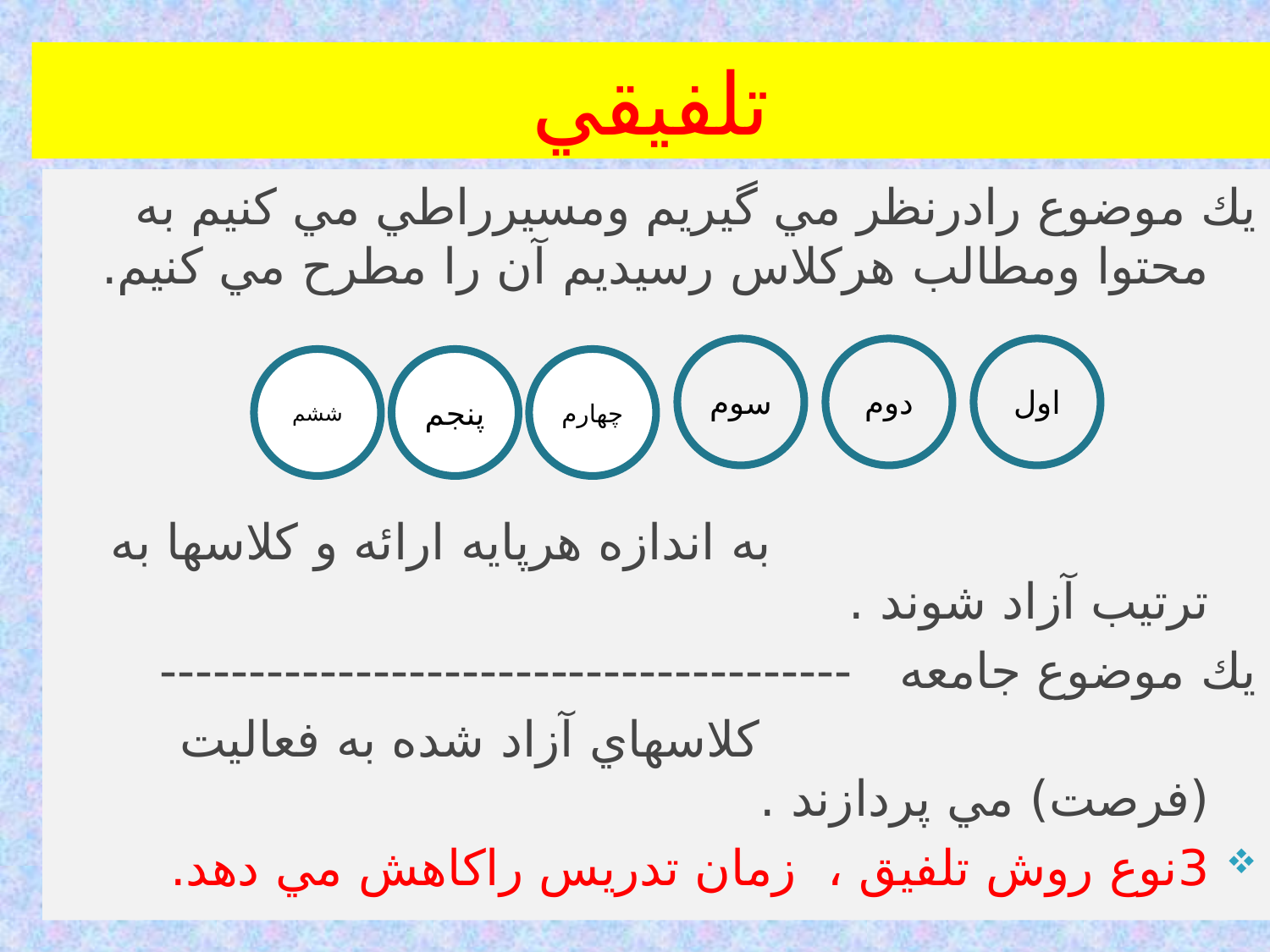

# تلفيقي
يك موضوع رادرنظر مي گيريم ومسيرراطي مي كنيم به محتوا ومطالب هركلاس رسيديم آن را مطرح مي كنيم.

                               به اندازه هرپايه ارائه و كلاسها به ترتيب آزاد شوند .
يك موضوع جامعه   ---------------------------------------
                             كلاسهاي آزاد شده به فعاليت (فرصت) مي پردازند .
3نوع روش تلفيق ،  زمان تدريس راكاهش مي دهد.
سوم
دوم
اول
ششم
پنجم
چهارم